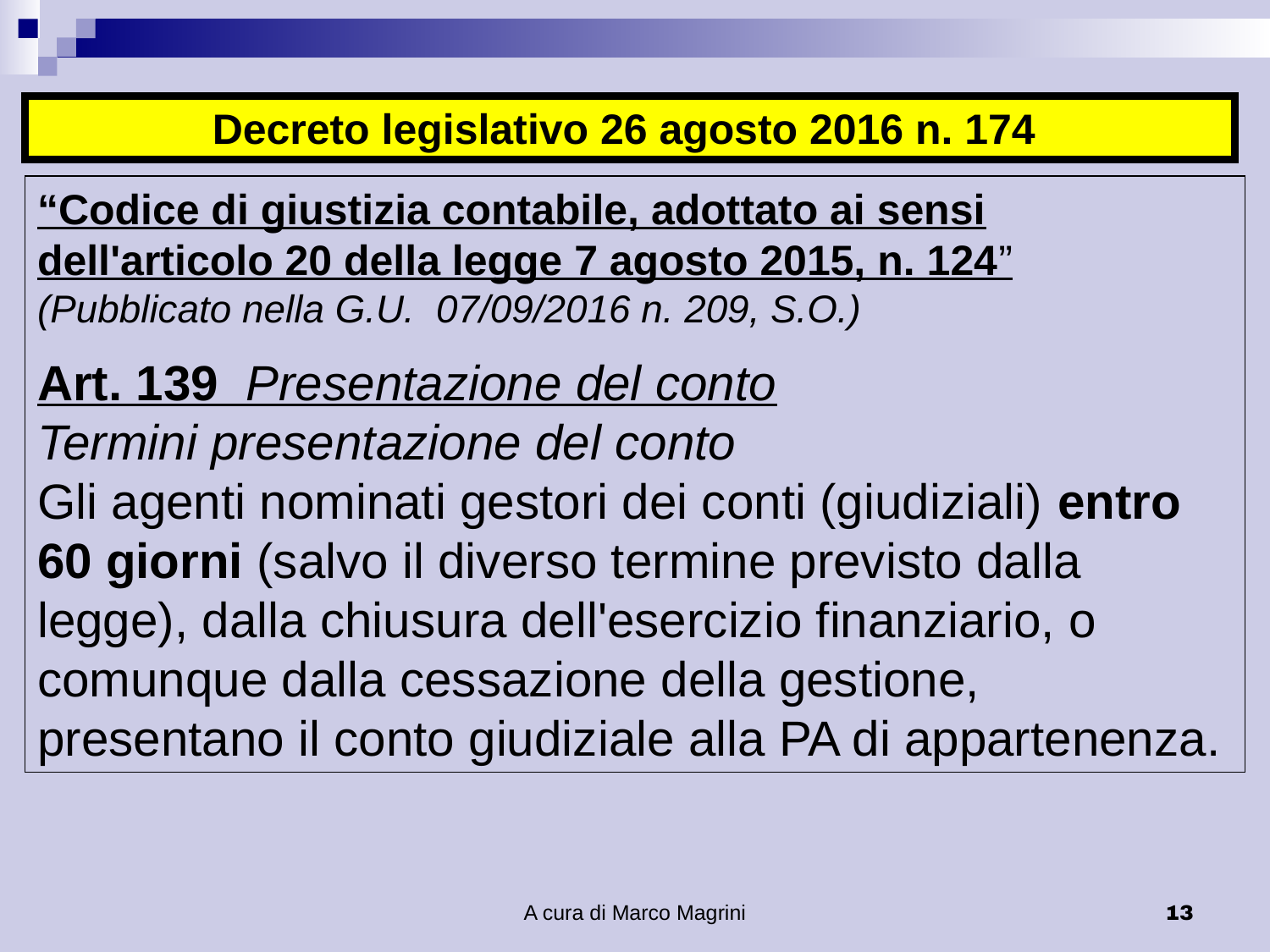

Decreto legislativo 26 agosto 2016 n. 174
“Codice di giustizia contabile, adottato ai sensi dell'articolo 20 della legge 7 agosto 2015, n. 124”
(Pubblicato nella G.U.  07/09/2016 n. 209, S.O.)

Art. 139  Presentazione del conto
Termini presentazione del conto
Gli agenti nominati gestori dei conti (giudiziali) entro 60 giorni (salvo il diverso termine previsto dalla legge), dalla chiusura dell'esercizio finanziario, o comunque dalla cessazione della gestione, presentano il conto giudiziale alla PA di appartenenza.

A cura di Marco Magrini
13